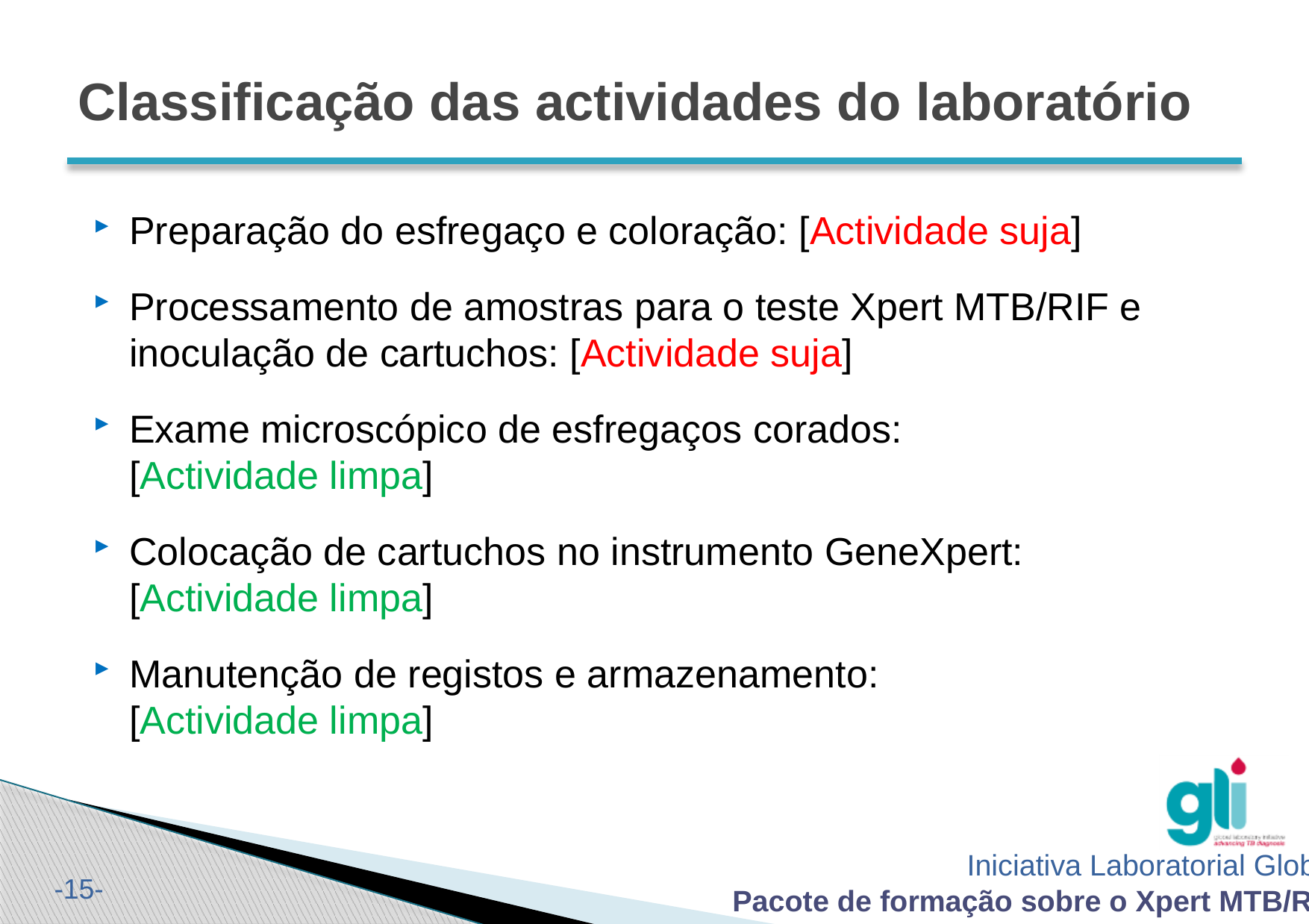

# Classificação das actividades do laboratório
Preparação do esfregaço e coloração: [Actividade suja]
Processamento de amostras para o teste Xpert MTB/RIF e inoculação de cartuchos: [Actividade suja]
Exame microscópico de esfregaços corados:
[Actividade limpa]
Colocação de cartuchos no instrumento GeneXpert:
[Actividade limpa]
Manutenção de registos e armazenamento:
[Actividade limpa]